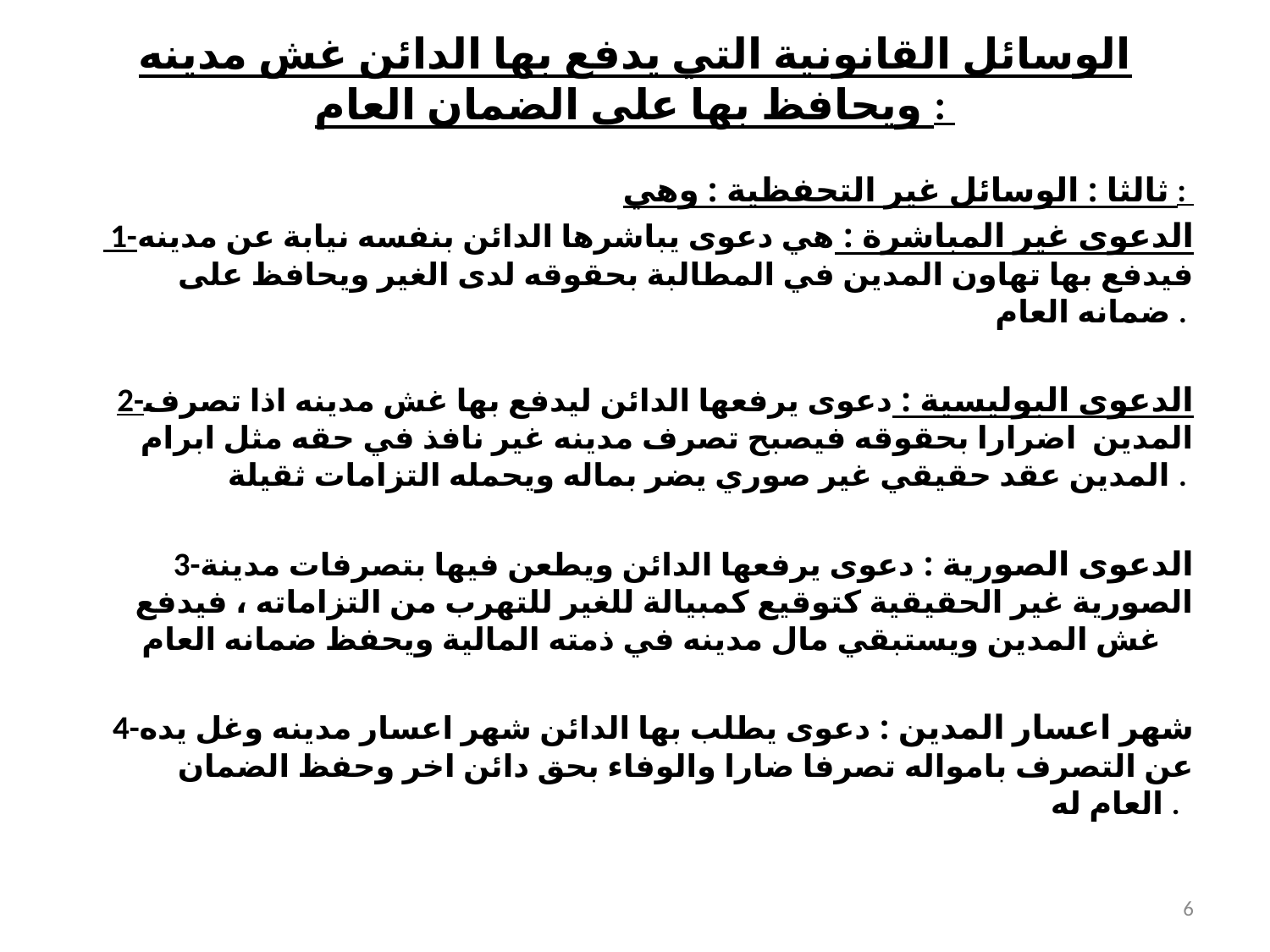

# الوسائل القانونية التي يدفع بها الدائن غش مدينه ويحافظ بها على الضمان العام :

ثالثا : الوسائل غير التحفظية : وهي :
 1-الدعوى غير المباشرة : هي دعوى يباشرها الدائن بنفسه نيابة عن مدينه فيدفع بها تهاون المدين في المطالبة بحقوقه لدى الغير ويحافظ على ضمانه العام .

2-الدعوى البوليسية : دعوى يرفعها الدائن ليدفع بها غش مدينه اذا تصرف المدين  اضرارا بحقوقه فيصبح تصرف مدينه غير نافذ في حقه مثل ابرام المدين عقد حقيقي غير صوري يضر بماله ويحمله التزامات ثقيلة .

3-الدعوى الصورية : دعوى يرفعها الدائن ويطعن فيها بتصرفات مدينة الصورية غير الحقيقية كتوقيع كمبيالة للغير للتهرب من التزاماته ، فيدفع غش المدين ويستبقي مال مدينه في ذمته المالية ويحفظ ضمانه العام

4-شهر اعسار المدين : دعوى يطلب بها الدائن شهر اعسار مدينه وغل يده عن التصرف بامواله تصرفا ضارا والوفاء بحق دائن اخر وحفظ الضمان العام له .

6